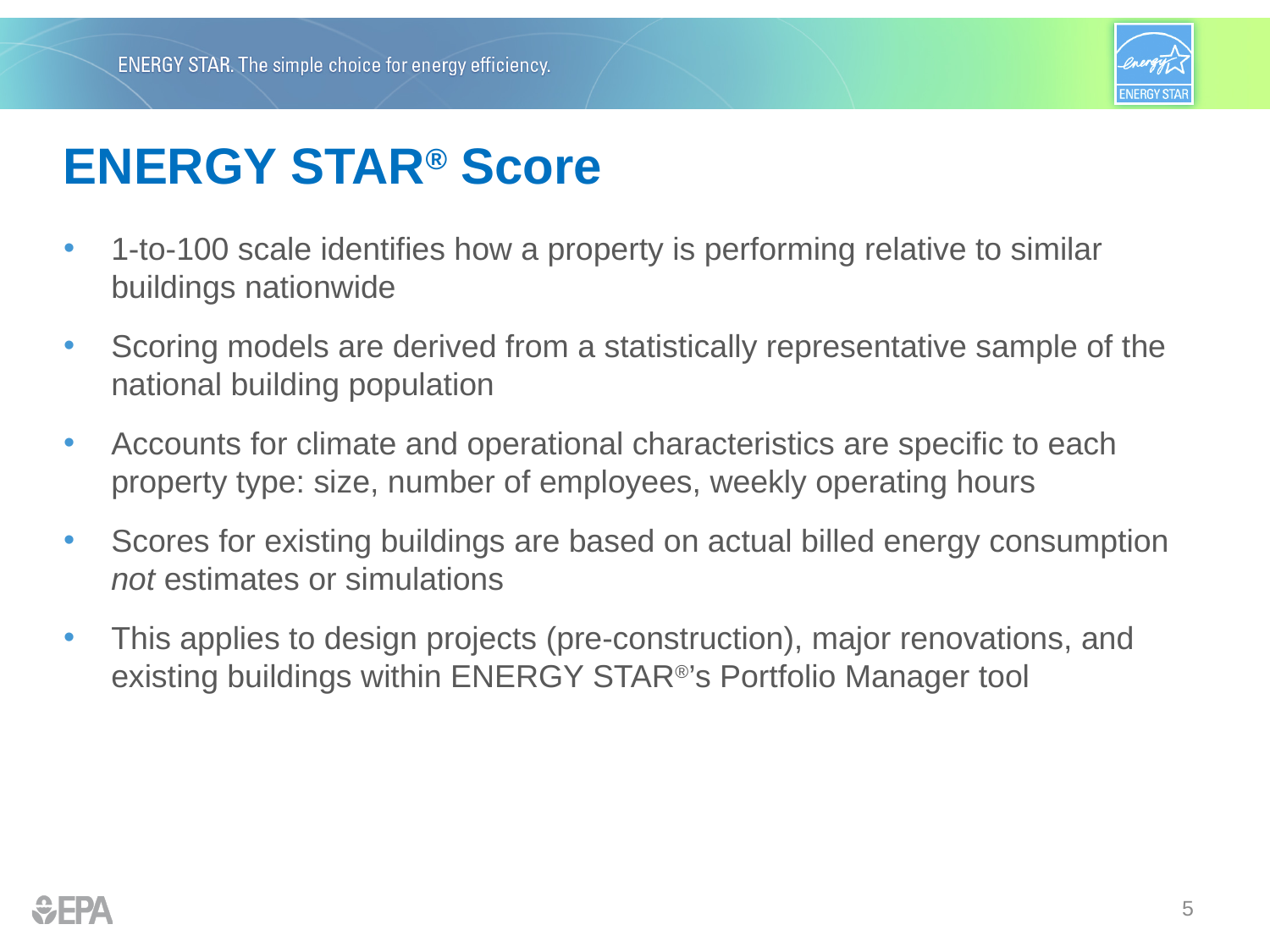

ENERGY STAR® Score
1-to-100 scale identifies how a property is performing relative to similar buildings nationwide
Scoring models are derived from a statistically representative sample of the national building population
Accounts for climate and operational characteristics are specific to each property type: size, number of employees, weekly operating hours
Scores for existing buildings are based on actual billed energy consumption not estimates or simulations
This applies to design projects (pre-construction), major renovations, and existing buildings within ENERGY STAR®’s Portfolio Manager tool
5